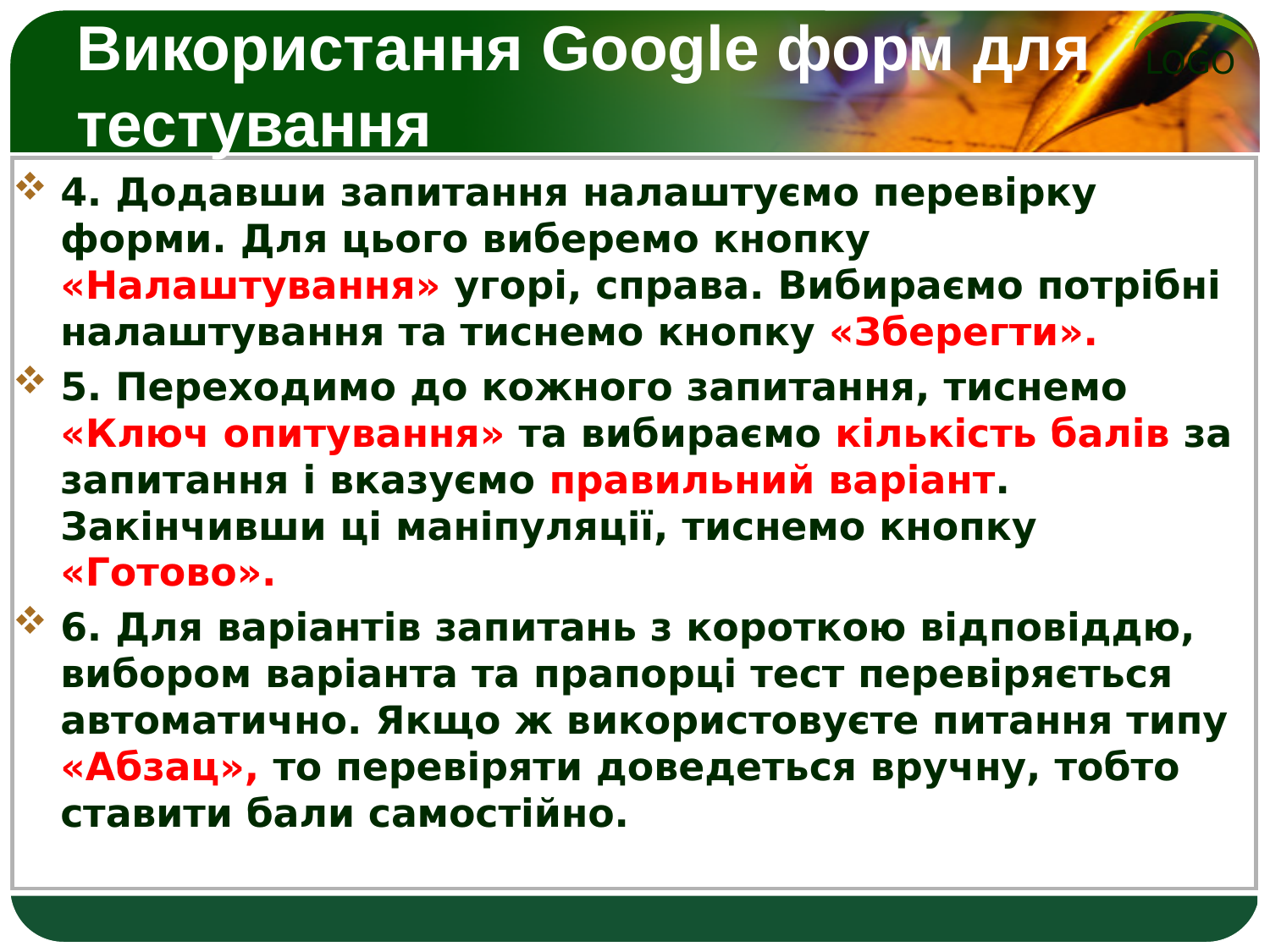

# Використання Google форм для тестування
4. Додавши запитання налаштуємо перевірку форми. Для цього виберемо кнопку «Налаштування» угорі, справа. Вибираємо потрібні налаштування та тиснемо кнопку «Зберегти».
5. Переходимо до кожного запитання, тиснемо «Ключ опитування» та вибираємо кількість балів за запитання і вказуємо правильний варіант. Закінчивши ці маніпуляції, тиснемо кнопку «Готово».
6. Для варіантів запитань з короткою відповіддю, вибором варіанта та прапорці тест перевіряється автоматично. Якщо ж використовуєте питання типу «Абзац», то перевіряти доведеться вручну, тобто ставити бали самостійно.